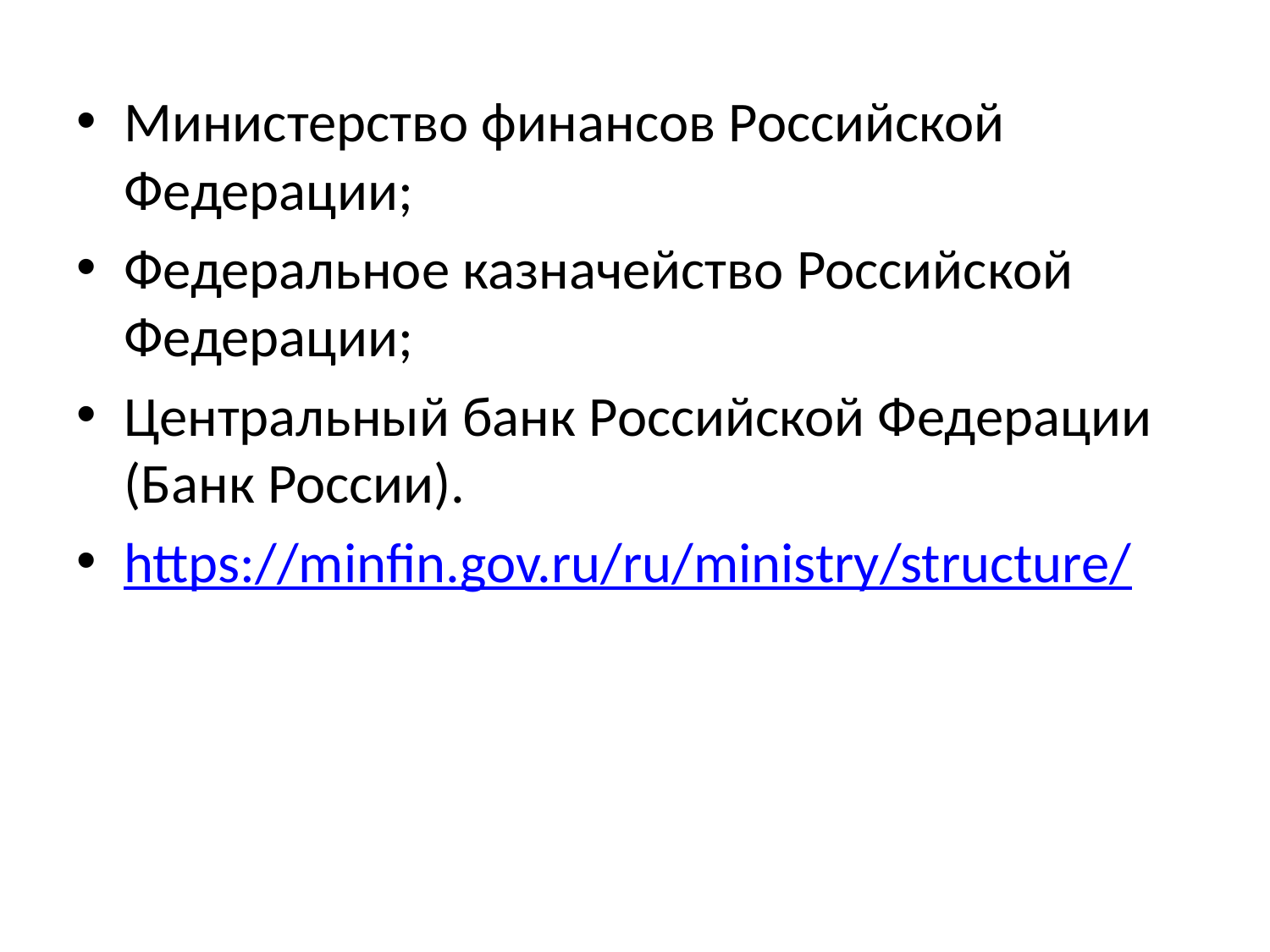

Министерство финансов Российской Федерации;
Федеральное казначейство Российской Федерации;
Центральный банк Российской Федерации (Банк России).
https://minfin.gov.ru/ru/ministry/structure/